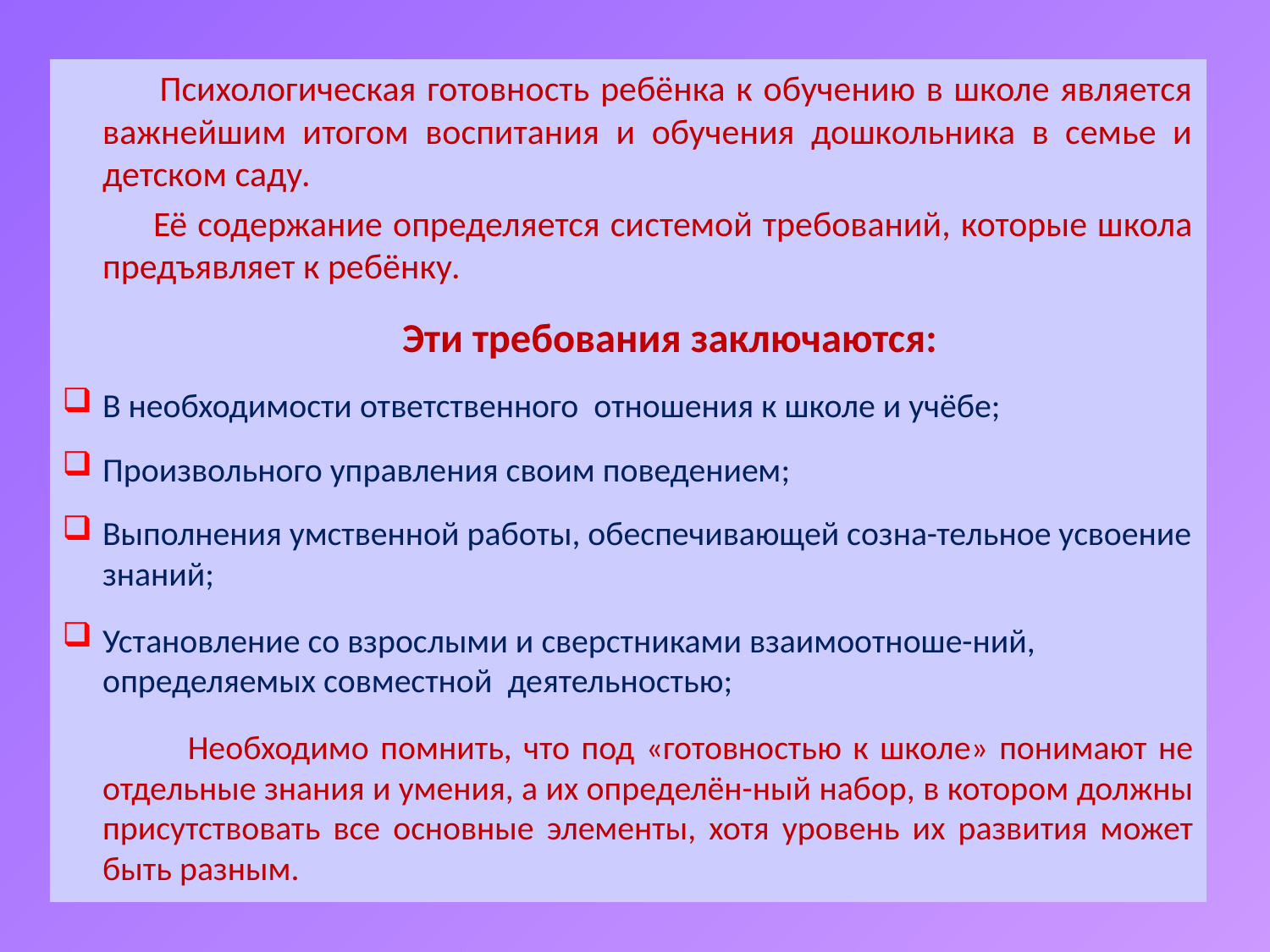

Психологическая готовность ребёнка к обучению в школе является важнейшим итогом воспитания и обучения дошкольника в семье и детском саду.
         Её содержание определяется системой требований, которые школа предъявляет к ребёнку.

           Эти требования заключаются:

В необходимости ответственного  отношения к школе и учёбе;

Произвольного управления своим поведением;

Выполнения умственной работы, обеспечивающей созна-тельное усвоение знаний;

Установление со взрослыми и сверстниками взаимоотноше-ний, определяемых совместной  деятельностью;

           Необходимо помнить, что под «готовностью к школе» понимают не отдельные знания и умения, а их определён-ный набор, в котором должны присутствовать все основные элементы, хотя уровень их развития может быть разным.